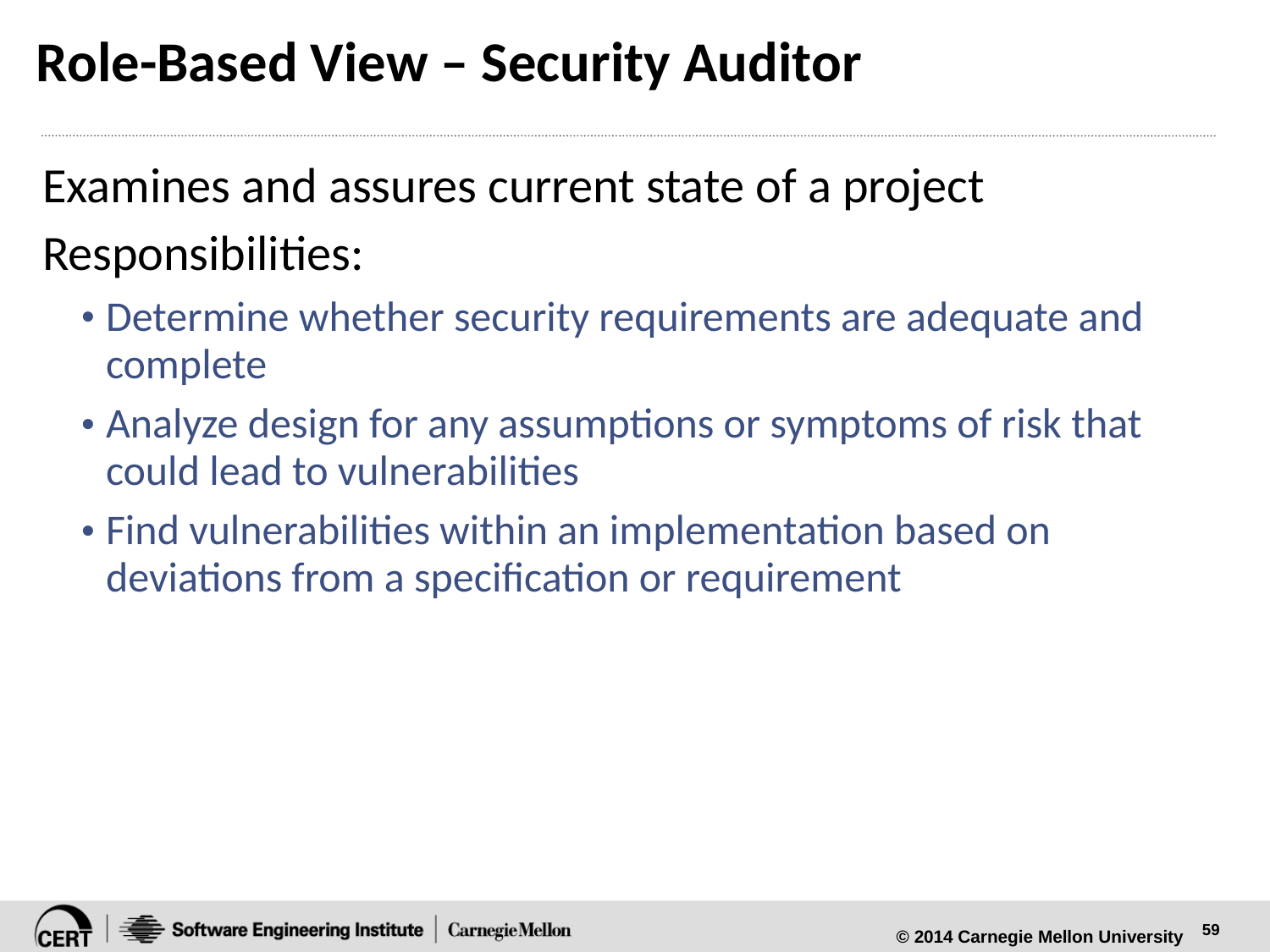

# Role-Based View – Security Auditor
Examines and assures current state of a project
Responsibilities:
Determine whether security requirements are adequate and complete
Analyze design for any assumptions or symptoms of risk that could lead to vulnerabilities
Find vulnerabilities within an implementation based on deviations from a specification or requirement